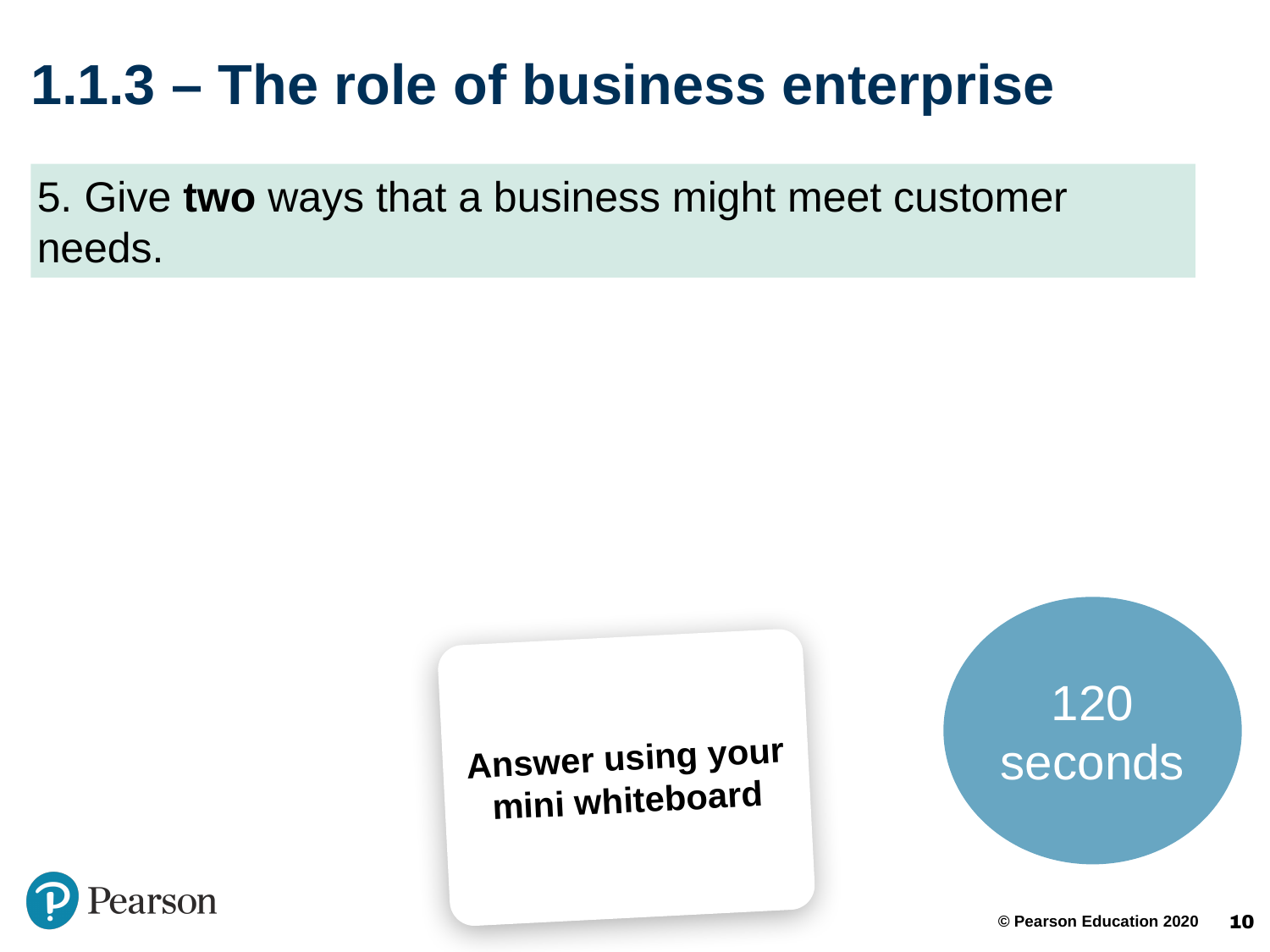

# 1.1.3 – The role of business enterprise
5. Give two ways that a business might meet customer needs.

120 seconds

Answer using your mini whiteboard

10